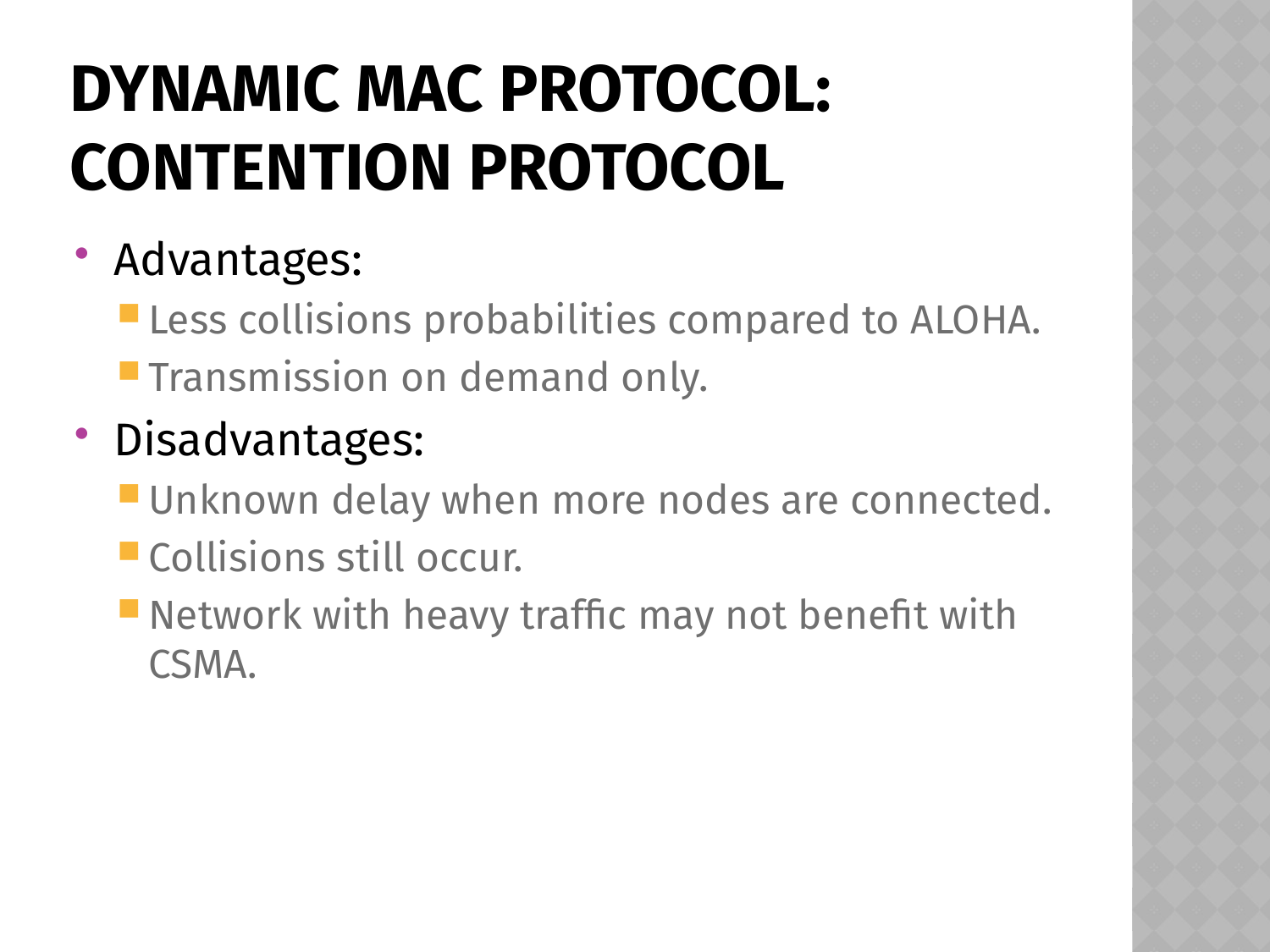

# Dynamic mac protocol: contention protocol
Advantages:
Less collisions probabilities compared to ALOHA.
Transmission on demand only.
Disadvantages:
Unknown delay when more nodes are connected.
Collisions still occur.
Network with heavy traffic may not benefit with CSMA.